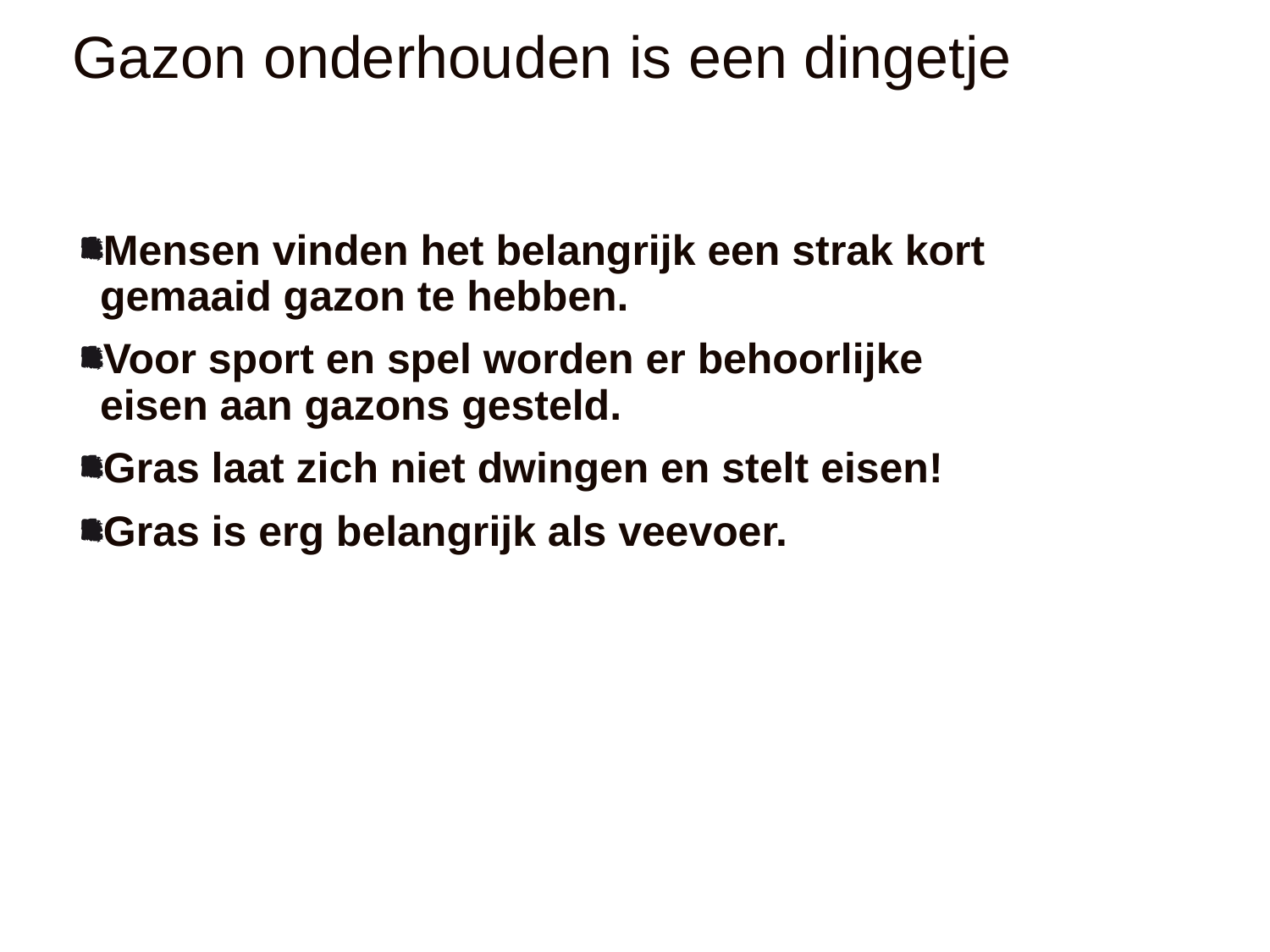

# Gazon onderhouden is een dingetje
Mensen vinden het belangrijk een strak kort gemaaid gazon te hebben.
Voor sport en spel worden er behoorlijke eisen aan gazons gesteld.
Gras laat zich niet dwingen en stelt eisen!
Gras is erg belangrijk als veevoer.